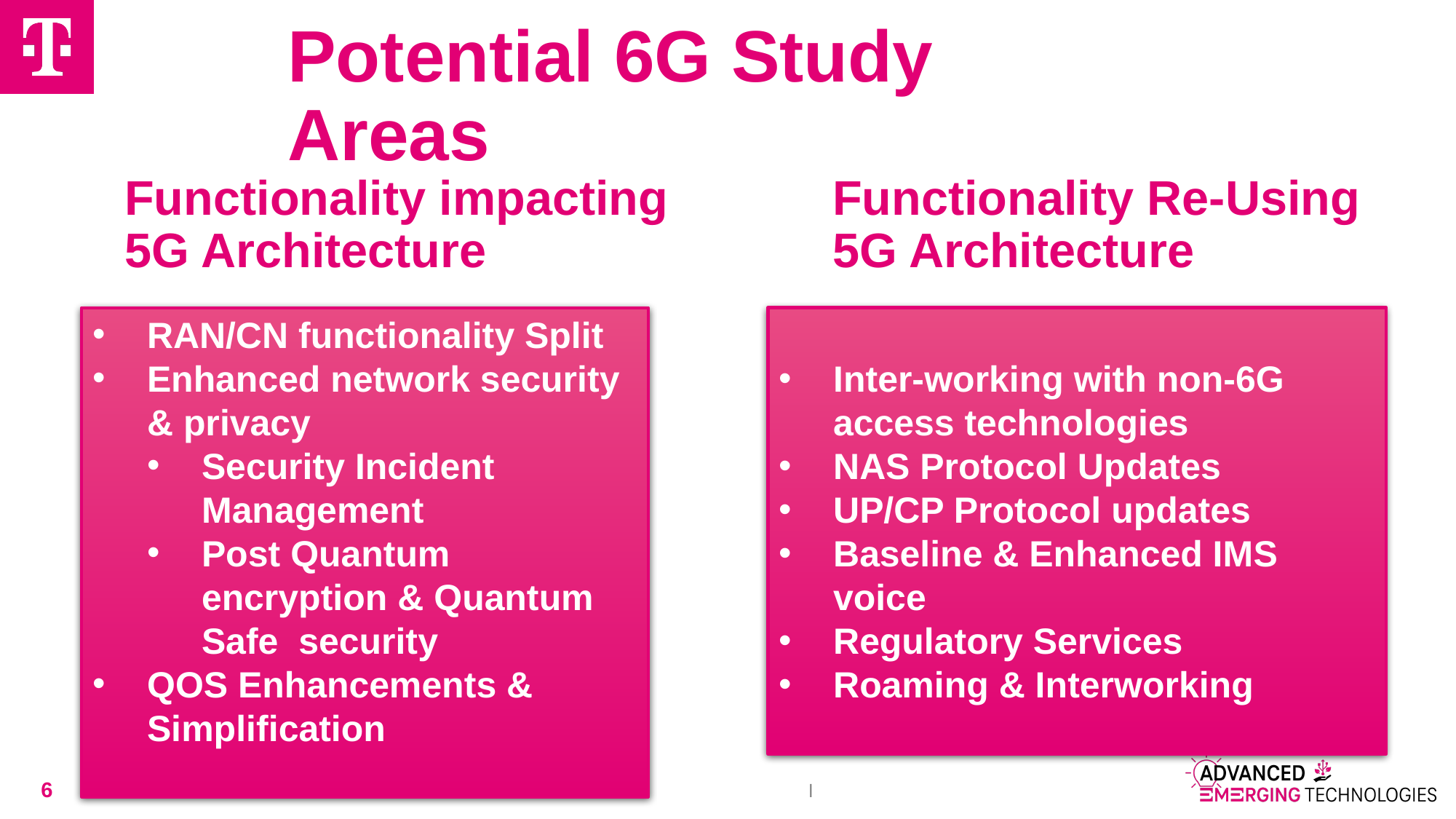

Potential 6G Study Areas
Functionality impacting
5G Architecture
Functionality Re-Using
5G Architecture
RAN/CN functionality Split
Enhanced network security & privacy
Security Incident Management
Post Quantum encryption & Quantum Safe  security
QOS Enhancements & Simplification

Inter-working with non-6G access technologies
NAS Protocol Updates
UP/CP Protocol updates
Baseline & Enhanced IMS voice
Regulatory Services
Roaming & Interworking